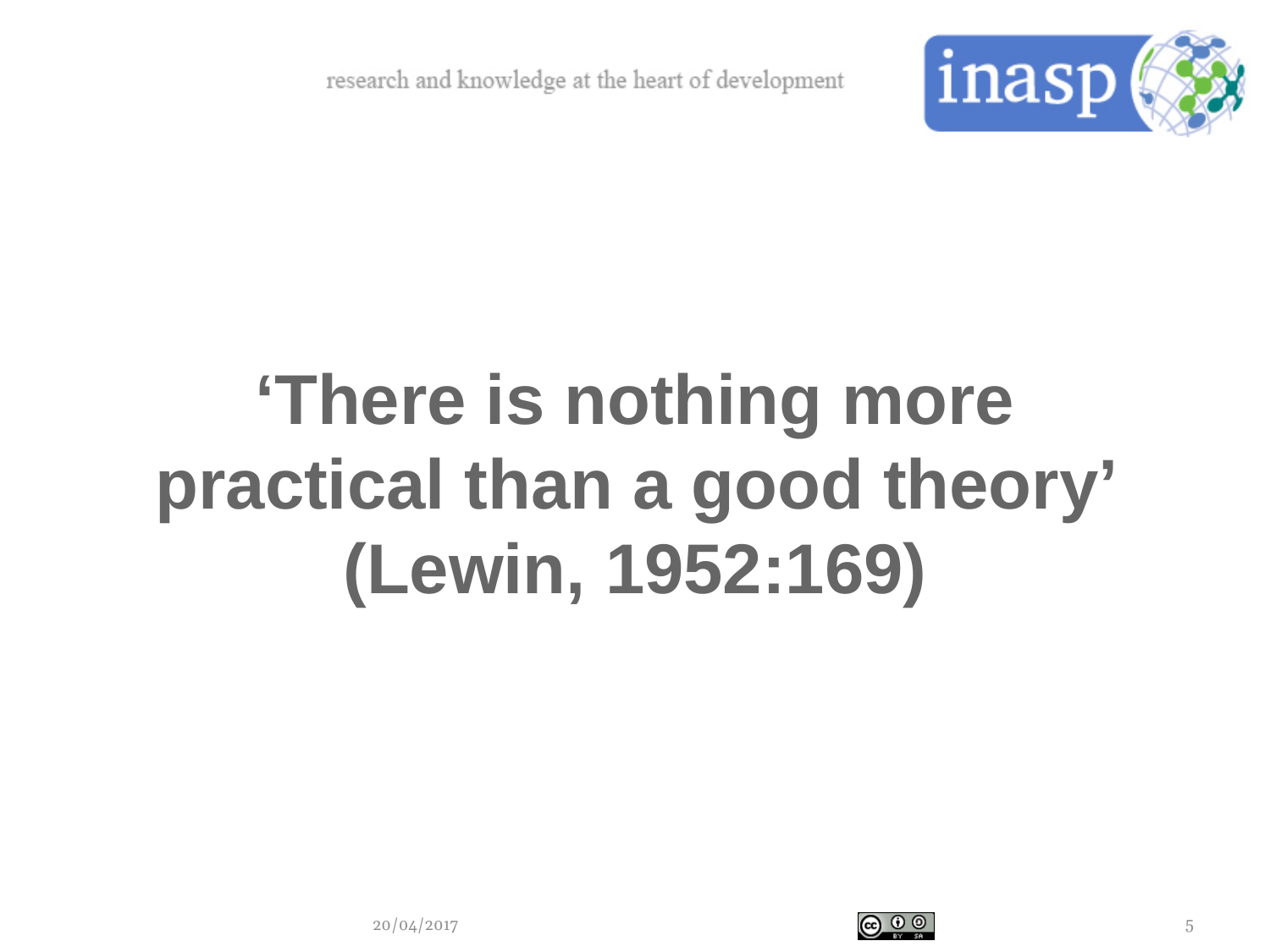

‘There is nothing more practical than a good theory’ (Lewin, 1952:169)
20/04/2017

5